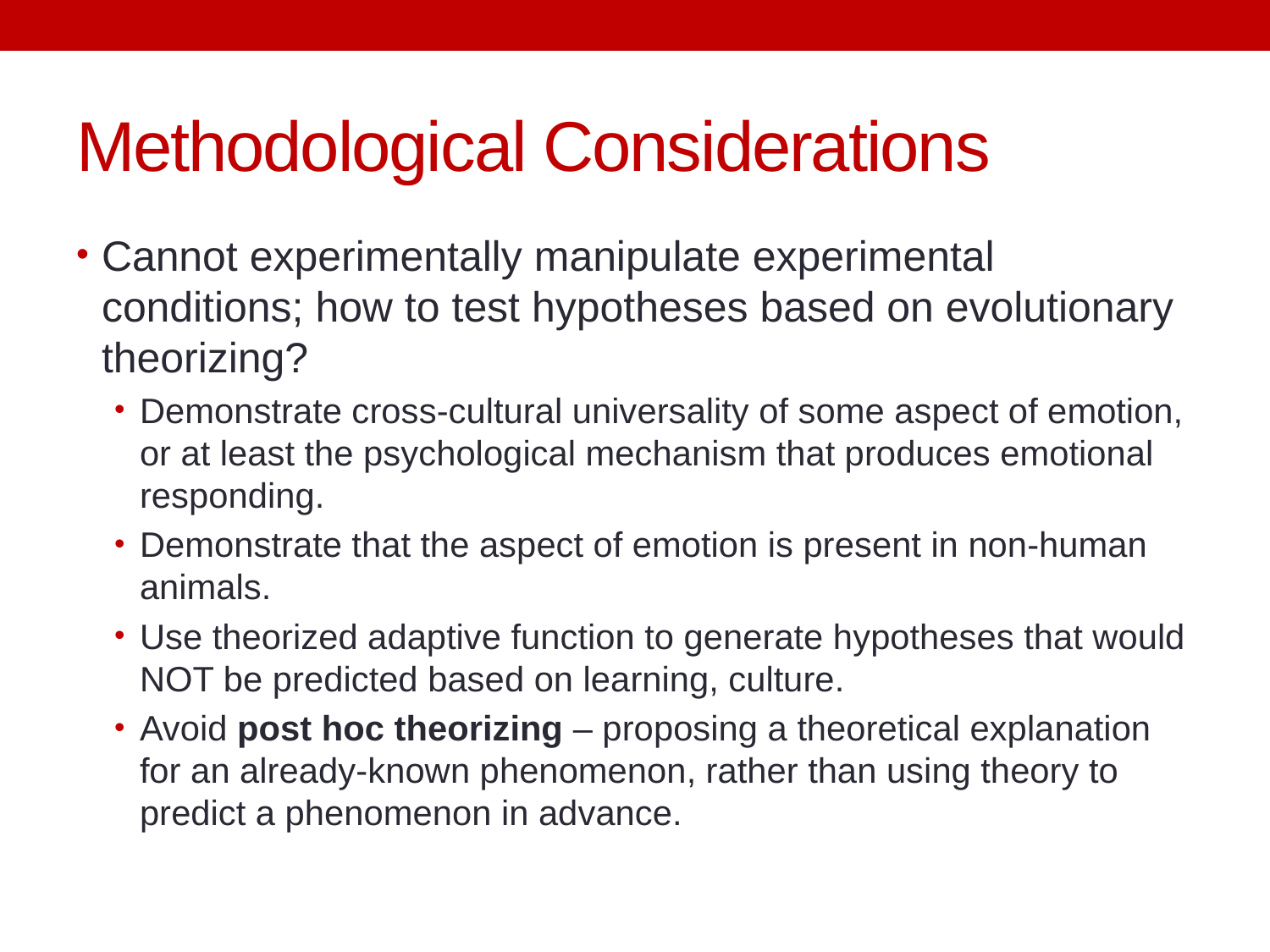

# Methodological Considerations
Cannot experimentally manipulate experimental conditions; how to test hypotheses based on evolutionary theorizing?
Demonstrate cross-cultural universality of some aspect of emotion, or at least the psychological mechanism that produces emotional responding.
Demonstrate that the aspect of emotion is present in non-human animals.
Use theorized adaptive function to generate hypotheses that would NOT be predicted based on learning, culture.
Avoid post hoc theorizing – proposing a theoretical explanation for an already-known phenomenon, rather than using theory to predict a phenomenon in advance.